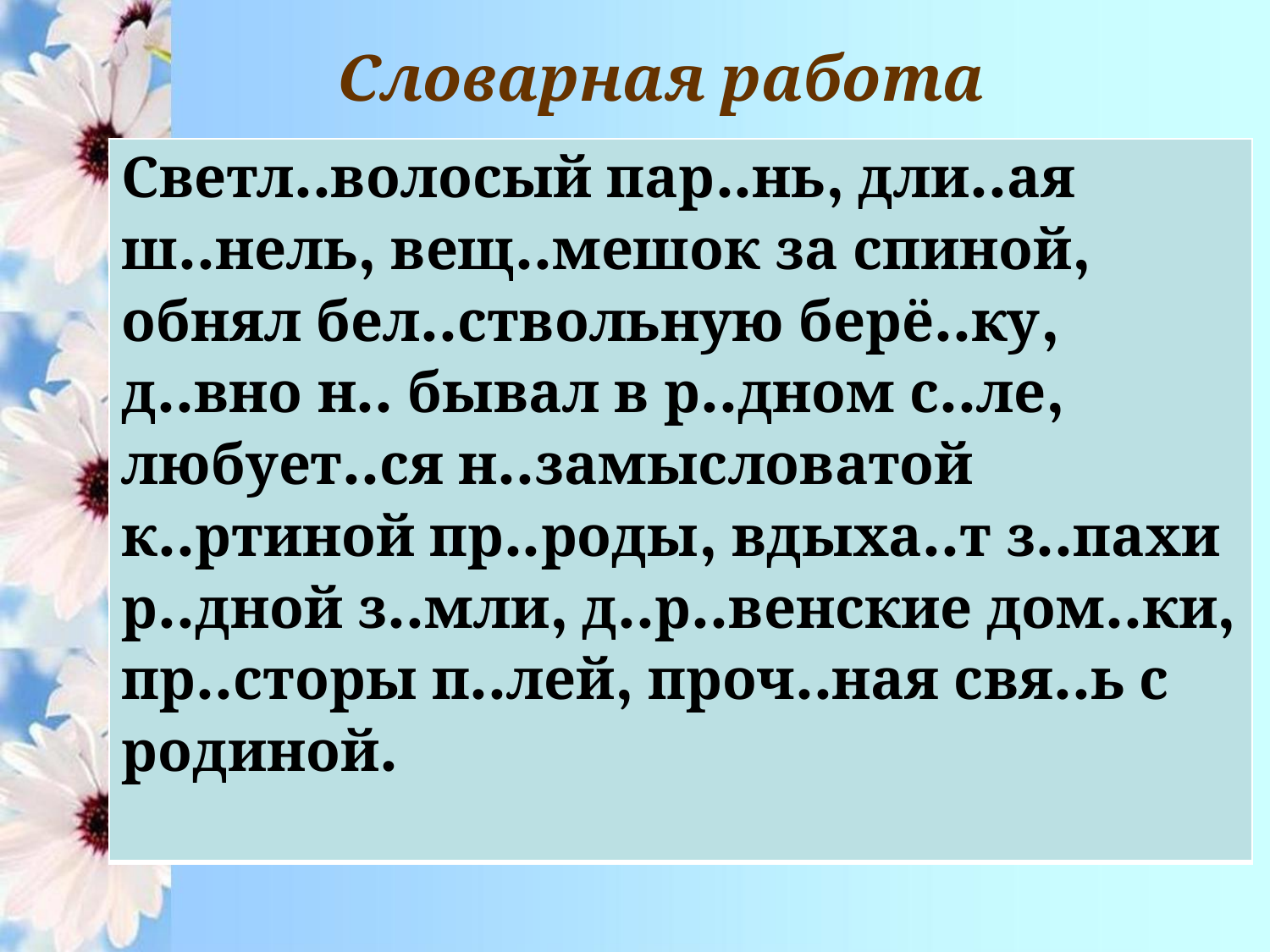

Словарная работа
| Светл..волосый пар..нь, дли..ая ш..нель, вещ..мешок за спиной, обнял бел..ствольную берё..ку, д..вно н.. бывал в р..дном с..ле, любует..ся н..замысловатой к..ртиной пр..роды, вдыха..т з..пахи р..дной з..мли, д..р..венские дом..ки, пр..сторы п..лей, проч..ная свя..ь с родиной. |
| --- |